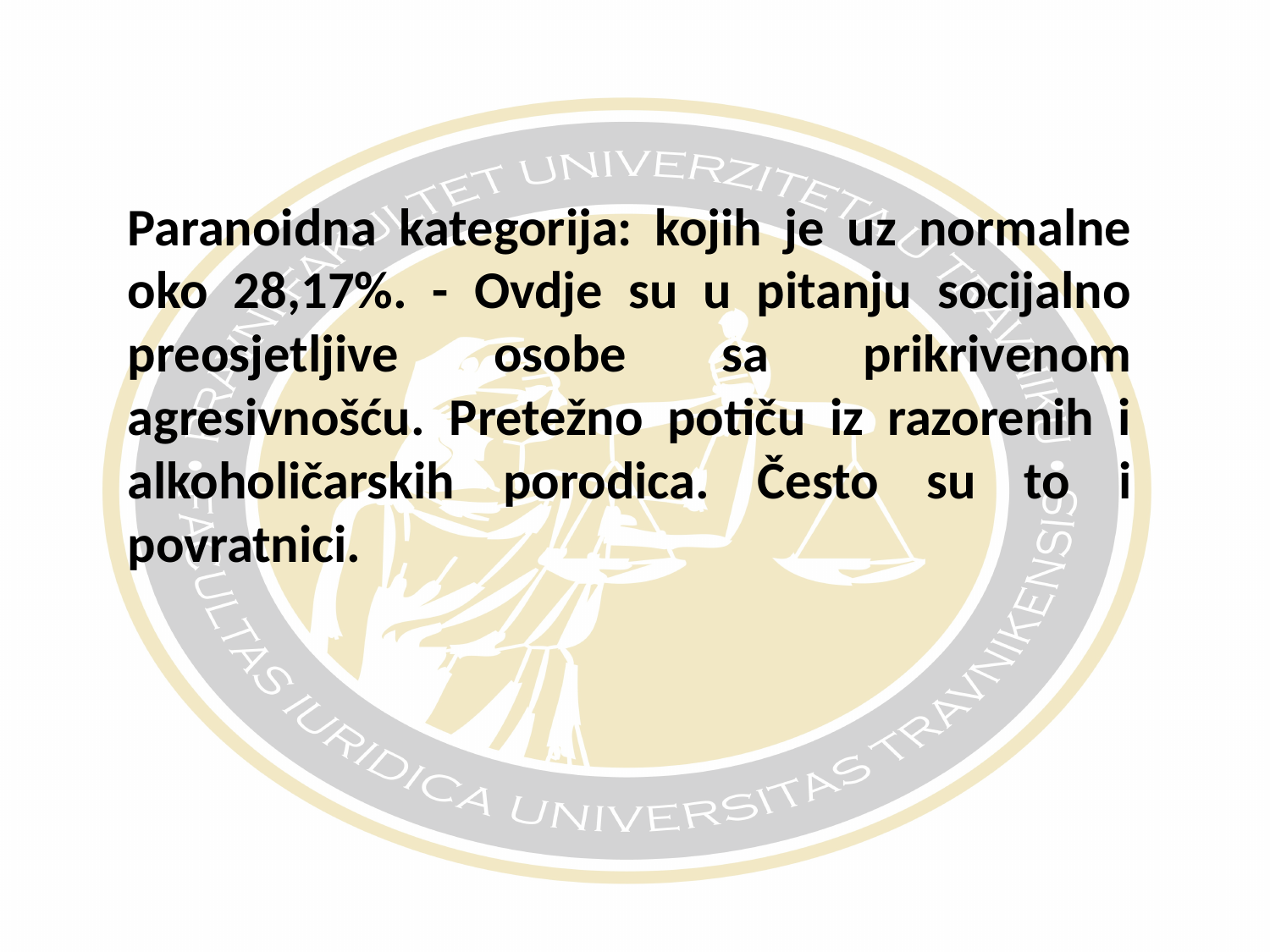

#
Paranoidna kategorija: kojih je uz normalne oko 28,17%. - Ovdje su u pitanju socijalno preosjetljive osobe sa prikrivenom agresivnošću. Pretežno potiču iz razorenih i alkoholičarskih porodica. Često su to i povratnici.